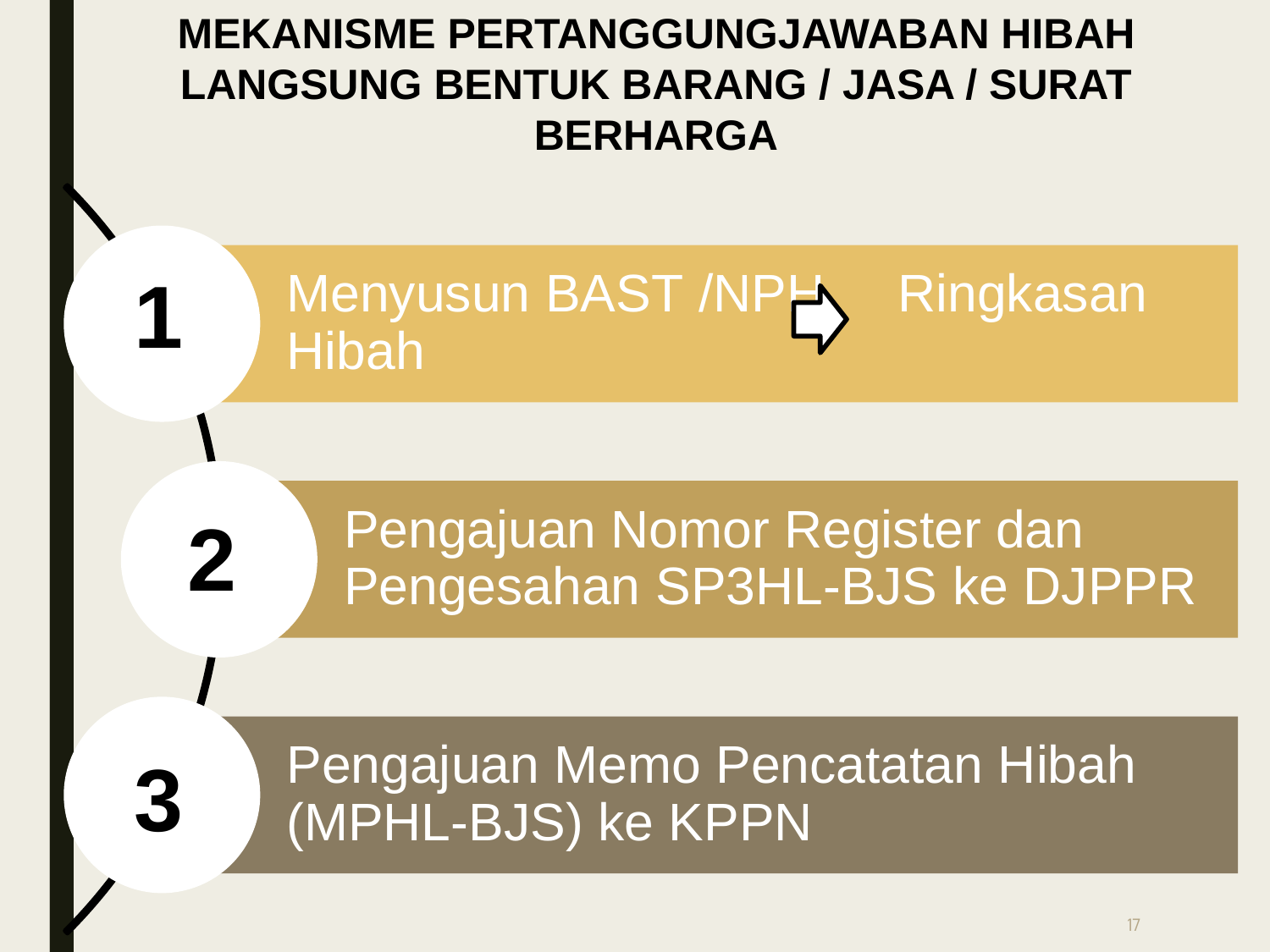

MEKANISME PERTANGGUNGJAWABAN HIBAH LANGSUNG BENTUK BARANG / JASA / SURAT BERHARGA
Menyusun BAST /NPH     Ringkasan Hibah
Pengajuan Nomor Register dan Pengesahan SP3HL-BJS ke DJPPR
Pengajuan Memo Pencatatan Hibah (MPHL-BJS) ke KPPN
1

2
3
17